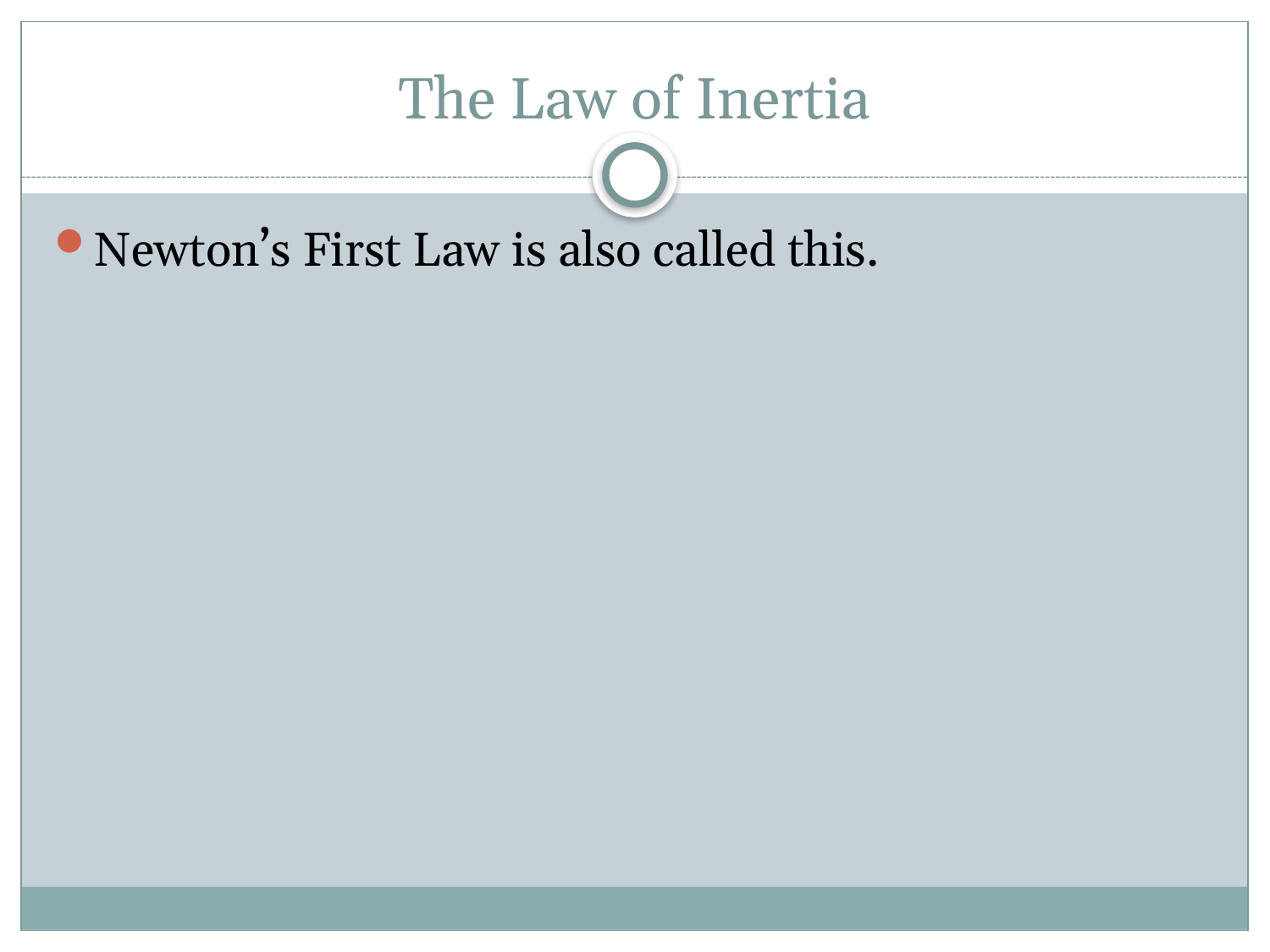

# The Law of Inertia
Newton’s First Law is also called this.